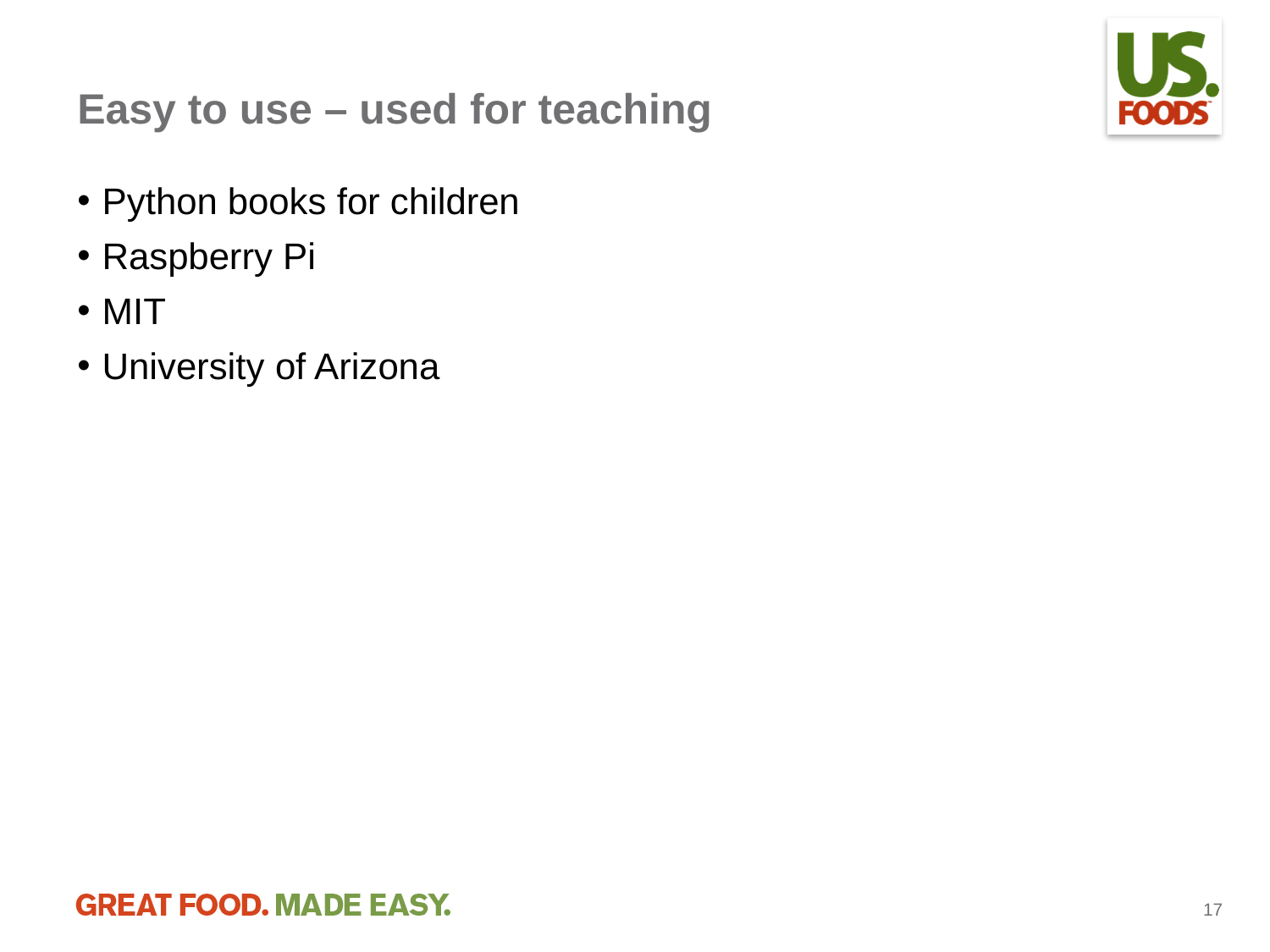

# Easy to use – used for teaching
Python books for children
Raspberry Pi
MIT
University of Arizona